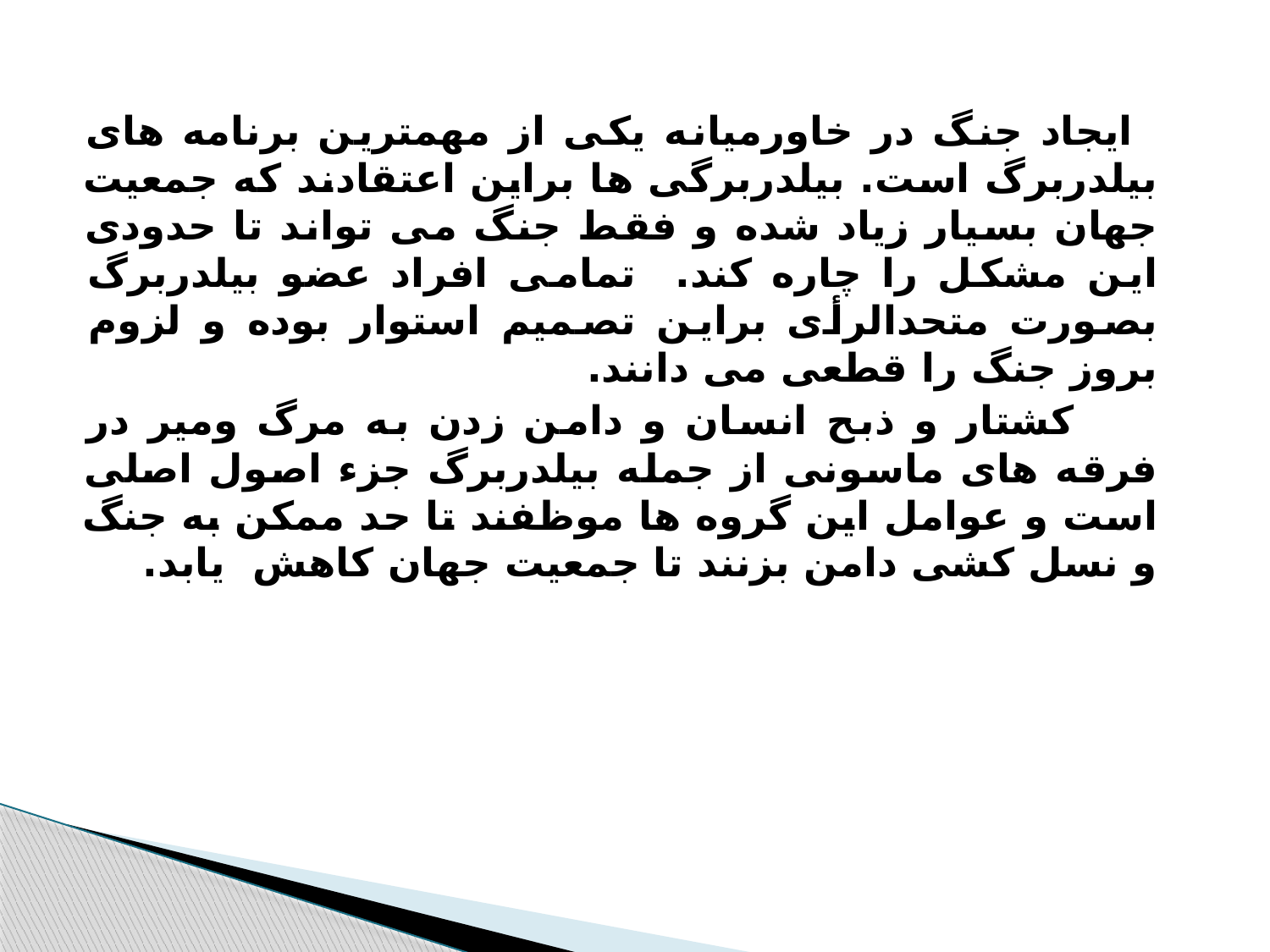

ایجاد جنگ در خاورمیانه یکی از مهمترین برنامه های بیلدربرگ است. بیلدربرگی ها براین اعتقادند که جمعیت جهان بسیار زیاد شده و فقط جنگ می تواند تا حدودی این مشکل را چاره کند.  تمامی افراد عضو بیلدربرگ بصورت متحدالرأی براین تصمیم استوار بوده و لزوم بروز جنگ را قطعی می دانند.
      کشتار و ذبح انسان و دامن زدن به مرگ ومیر در فرقه های ماسونی از جمله بیلدربرگ جزء اصول اصلی است و عوامل این گروه ها موظفند تا حد ممکن به جنگ و نسل کشی دامن بزنند تا جمعیت جهان کاهش  یابد.